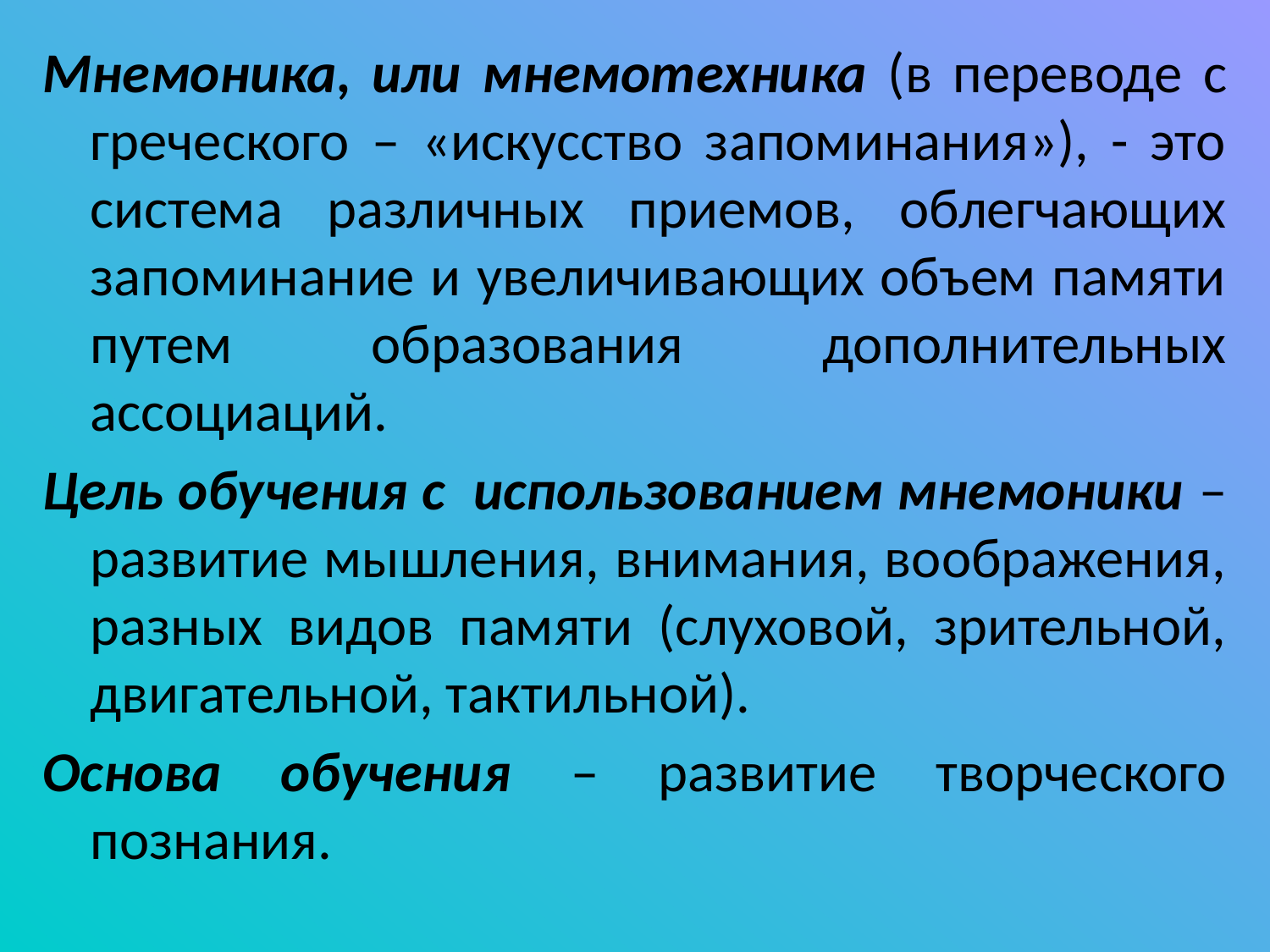

Мнемоника, или мнемотехника (в переводе с греческого – «искусство запоминания»), - это система различных приемов, облегчающих запоминание и увеличивающих объем памяти путем образования дополнительных ассоциаций.
Цель обучения с  использованием мнемоники – развитие мышления, внимания, воображения, разных видов памяти (слуховой, зрительной, двигательной, тактильной).
Основа обучения – развитие творческого познания.